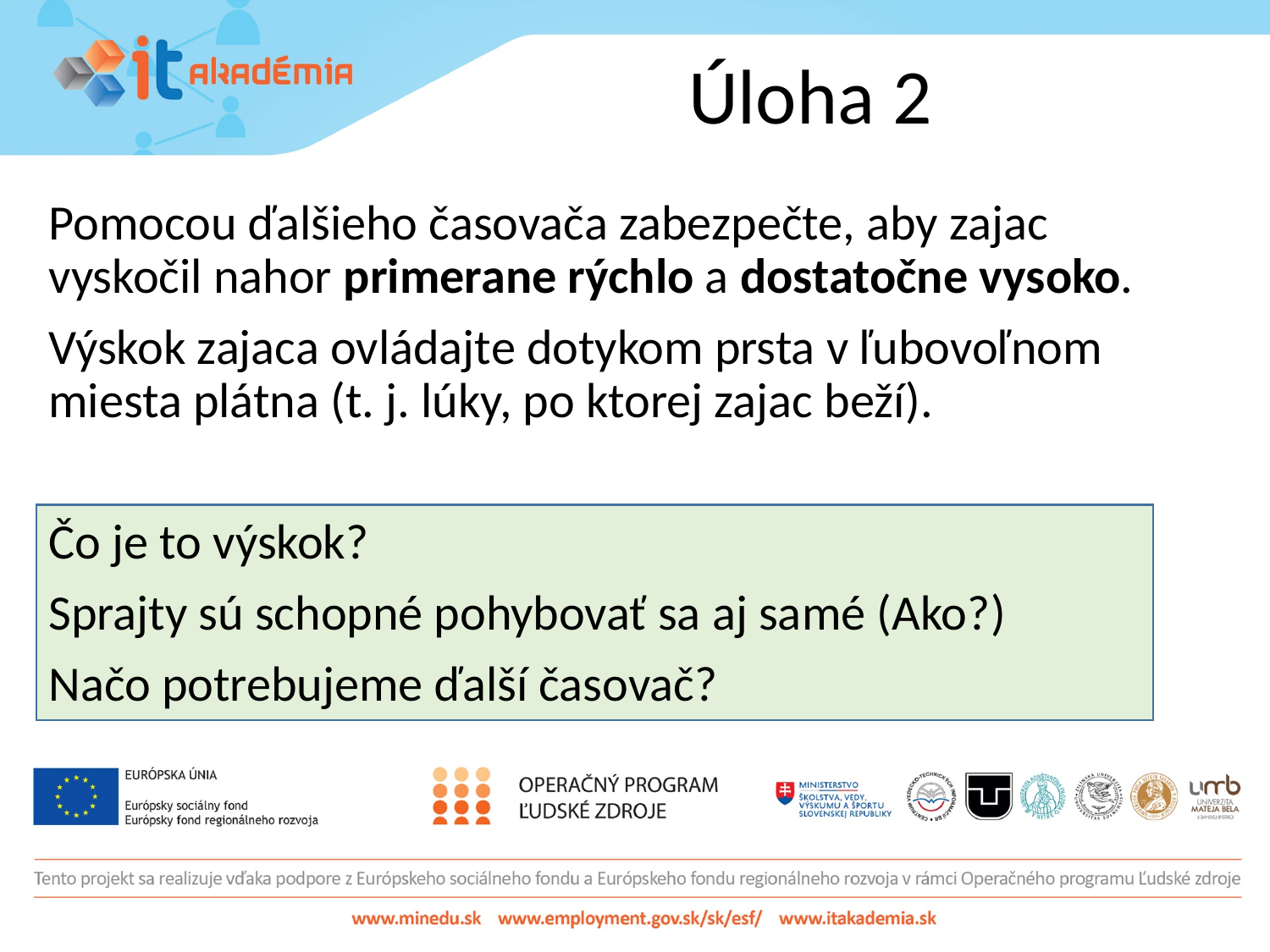

# Úloha 2
Pomocou ďalšieho časovača zabezpečte, aby zajac vyskočil nahor primerane rýchlo a dostatočne vysoko.
Výskok zajaca ovládajte dotykom prsta v ľubovoľnom miesta plátna (t. j. lúky, po ktorej zajac beží).

Čo je to výskok?
Sprajty sú schopné pohybovať sa aj samé (Ako?)
Načo potrebujeme ďalší časovač?